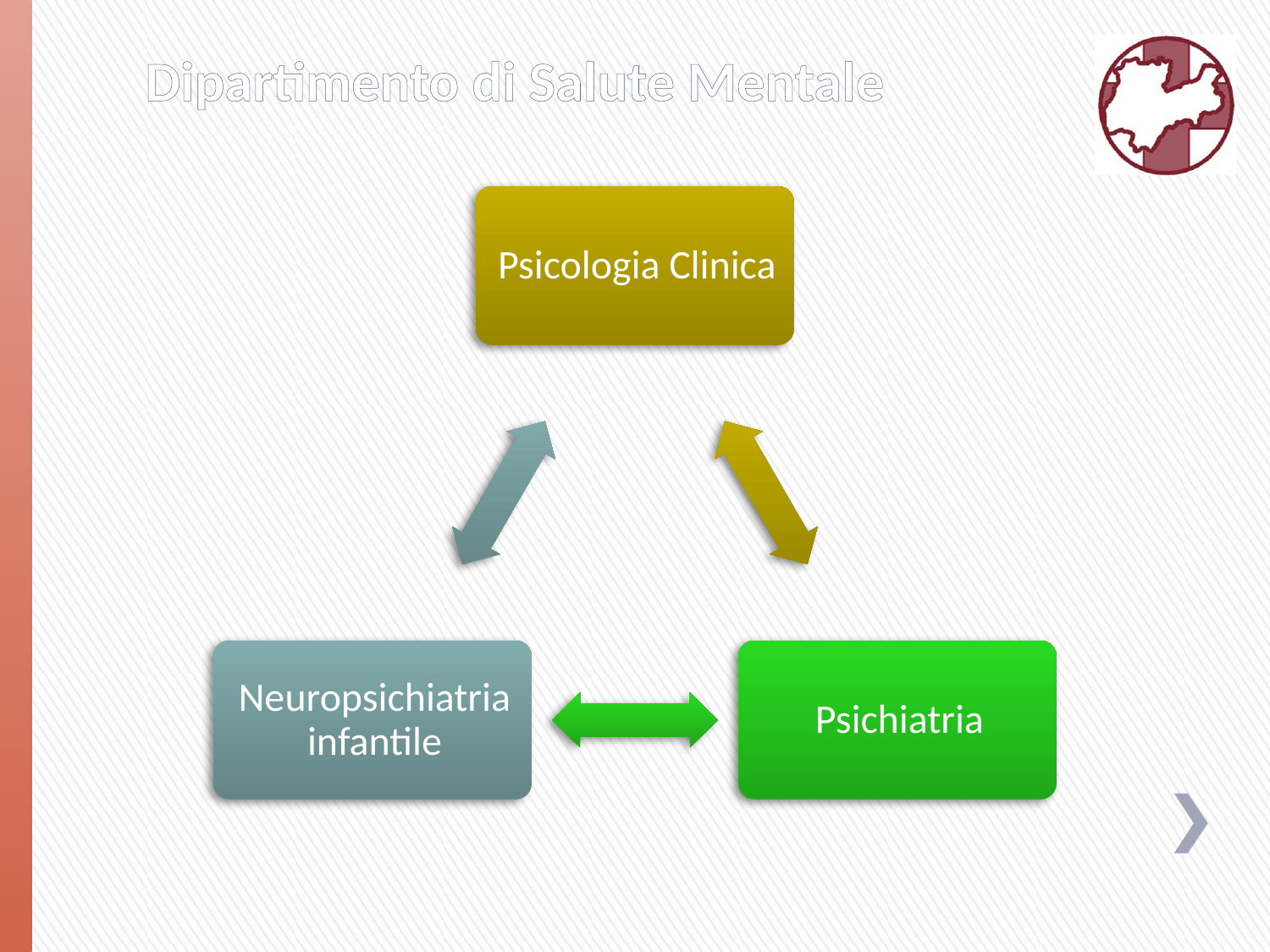

# Dipartimento di Salute Mentale
Psicologia Clinica

Psichiatria

Neuropsichiatria infantile